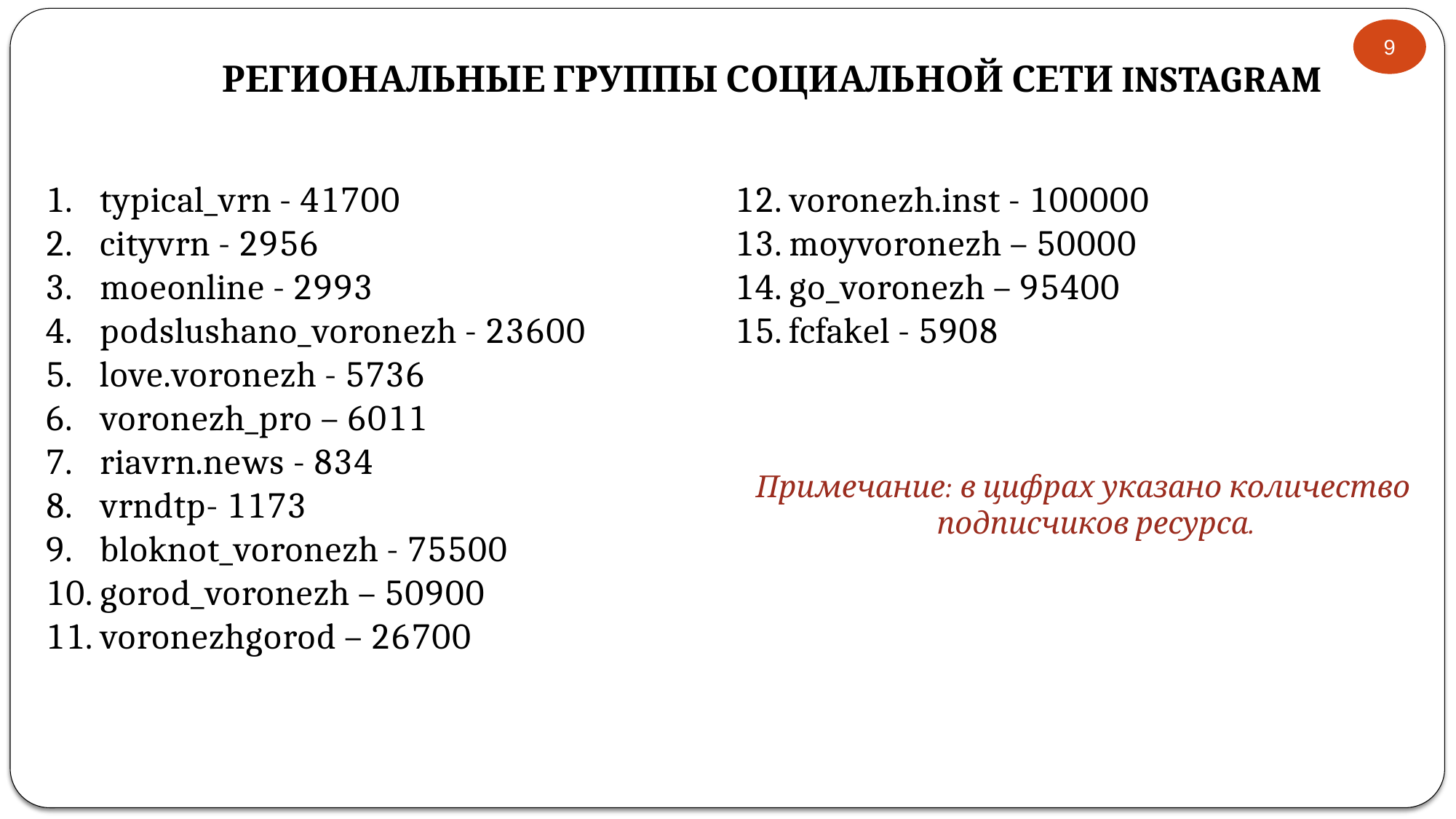

9
РЕГИОНАЛЬНЫЕ ГРУППЫ СОЦИАЛЬНОЙ СЕТИ INSTAGRAM
typical_vrn - 41700
cityvrn - 2956
moeonline - 2993
podslushano_voronezh - 23600
love.voronezh - 5736
voronezh_pro – 6011
riavrn.news - 834
vrndtp- 1173
bloknot_voronezh - 75500
gorod_voronezh – 50900
voronezhgorod – 26700
voronezh.inst - 100000
moyvoronezh – 50000
go_voronezh – 95400
fcfakel - 5908

Примечание: в цифрах указано количество подписчиков ресурса.